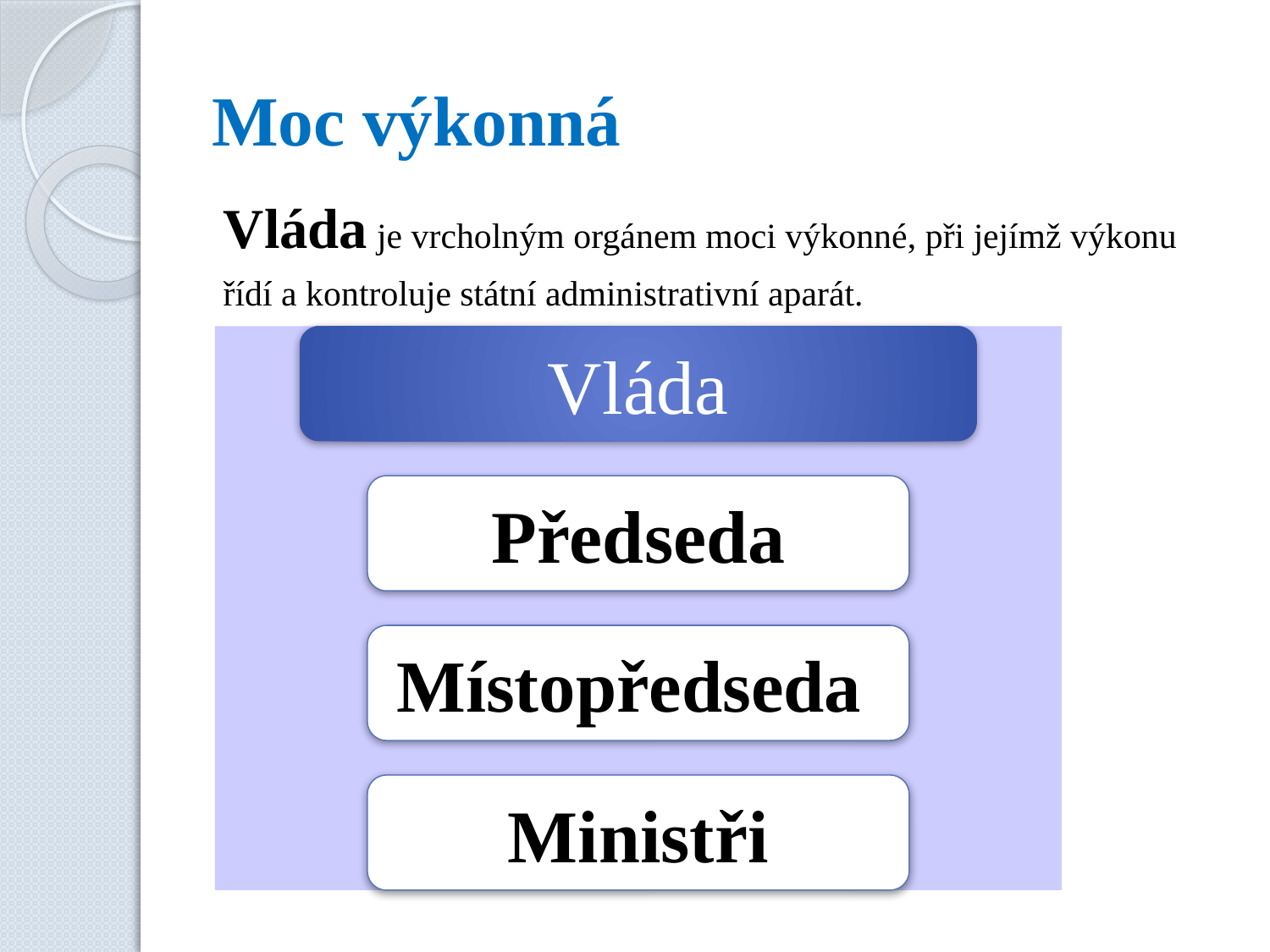

# Moc výkonná
Vláda je vrcholným orgánem moci výkonné, při jejímž výkonu řídí a kontroluje státní administrativní aparát.

Vláda
Předseda
Místopředseda
Ministři